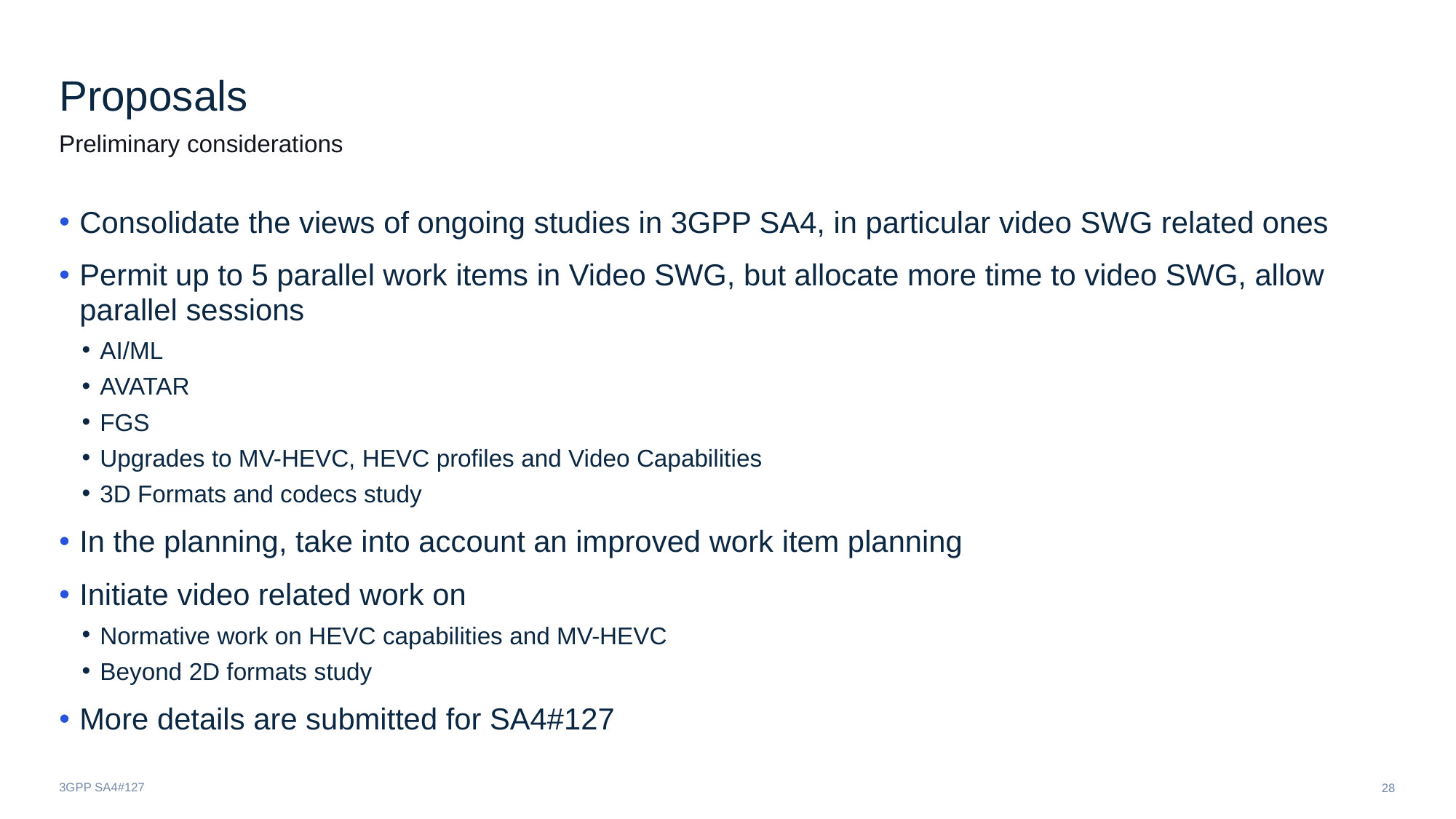

# Proposals
Preliminary considerations
Consolidate the views of ongoing studies in 3GPP SA4, in particular video SWG related ones
Permit up to 5 parallel work items in Video SWG, but allocate more time to video SWG, allow parallel sessions
AI/ML
AVATAR
FGS
Upgrades to MV-HEVC, HEVC profiles and Video Capabilities
3D Formats and codecs study
In the planning, take into account an improved work item planning
Initiate video related work on
Normative work on HEVC capabilities and MV-HEVC
Beyond 2D formats study
More details are submitted for SA4#127
3GPP SA4#127